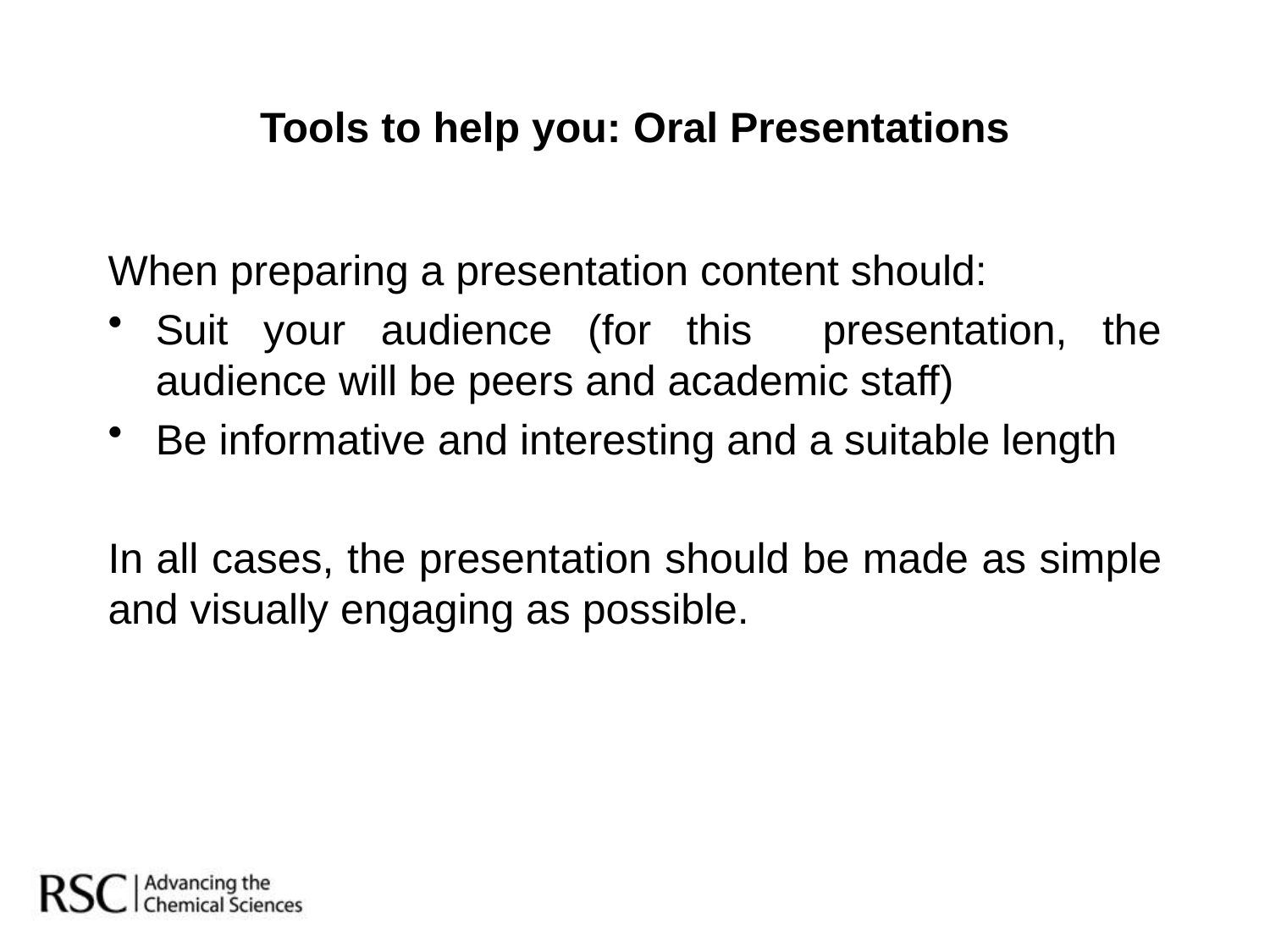

# Tools to help you: Oral Presentations
When preparing a presentation content should:
Suit your audience (for this  presentation, the audience will be peers and academic staff)
Be informative and interesting and a suitable length

In all cases, the presentation should be made as simple and visually engaging as possible.